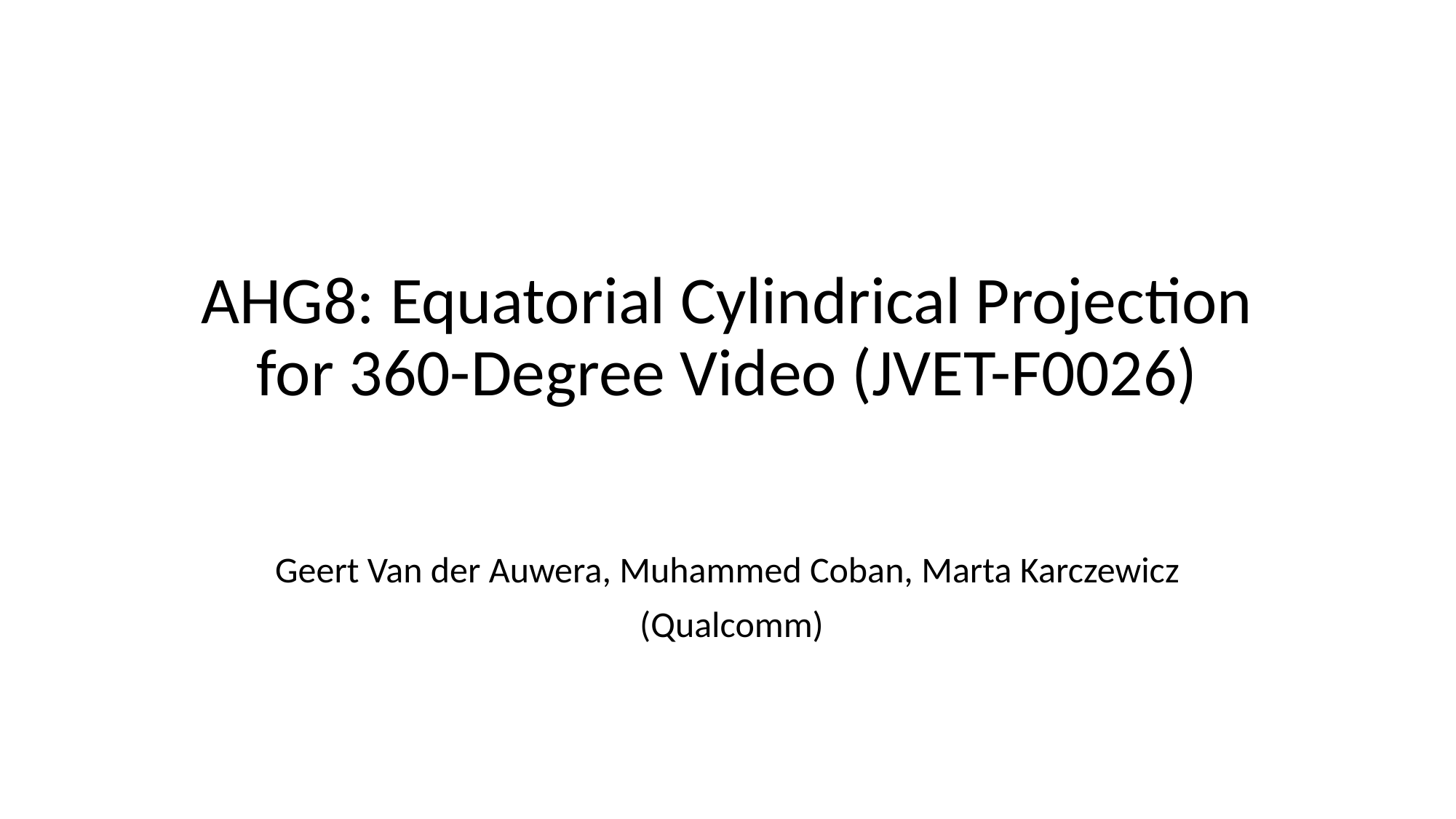

# AHG8: Equatorial Cylindrical Projection for 360-Degree Video (JVET-F0026)
Geert Van der Auwera, Muhammed Coban, Marta Karczewicz
 (Qualcomm)